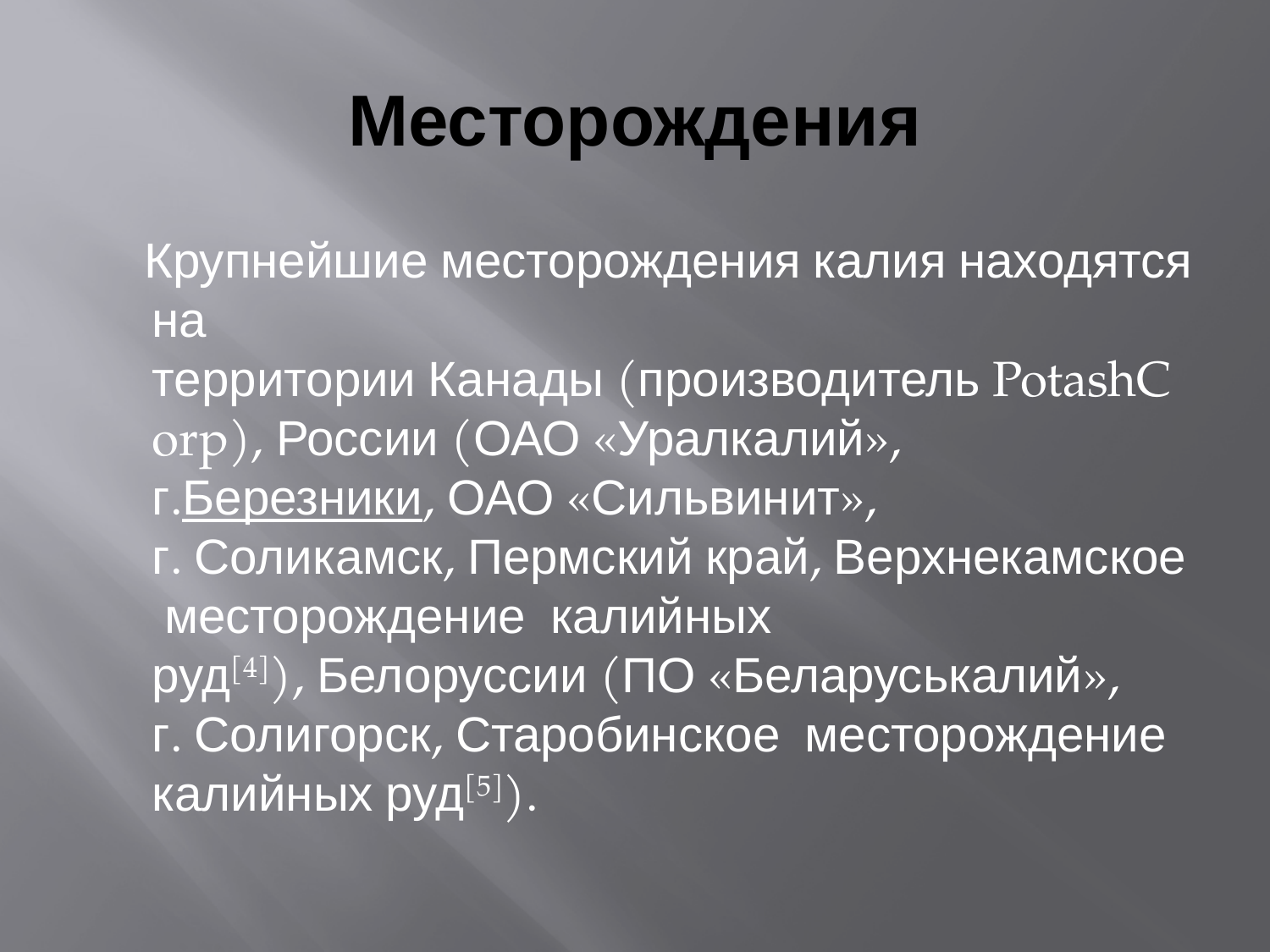

# Месторождения
    Крупнейшие месторождения калия находятся на территории Канады (производитель PotashCorp), России (ОАО «Уралкалий», г.Березники, ОАО «Сильвинит», г. Соликамск, Пермский край, Верхнекамское  месторождение  калийных руд[4]), Белоруссии (ПО «Беларуськалий», г. Солигорск, Старобинское  месторождение калийных руд[5]).